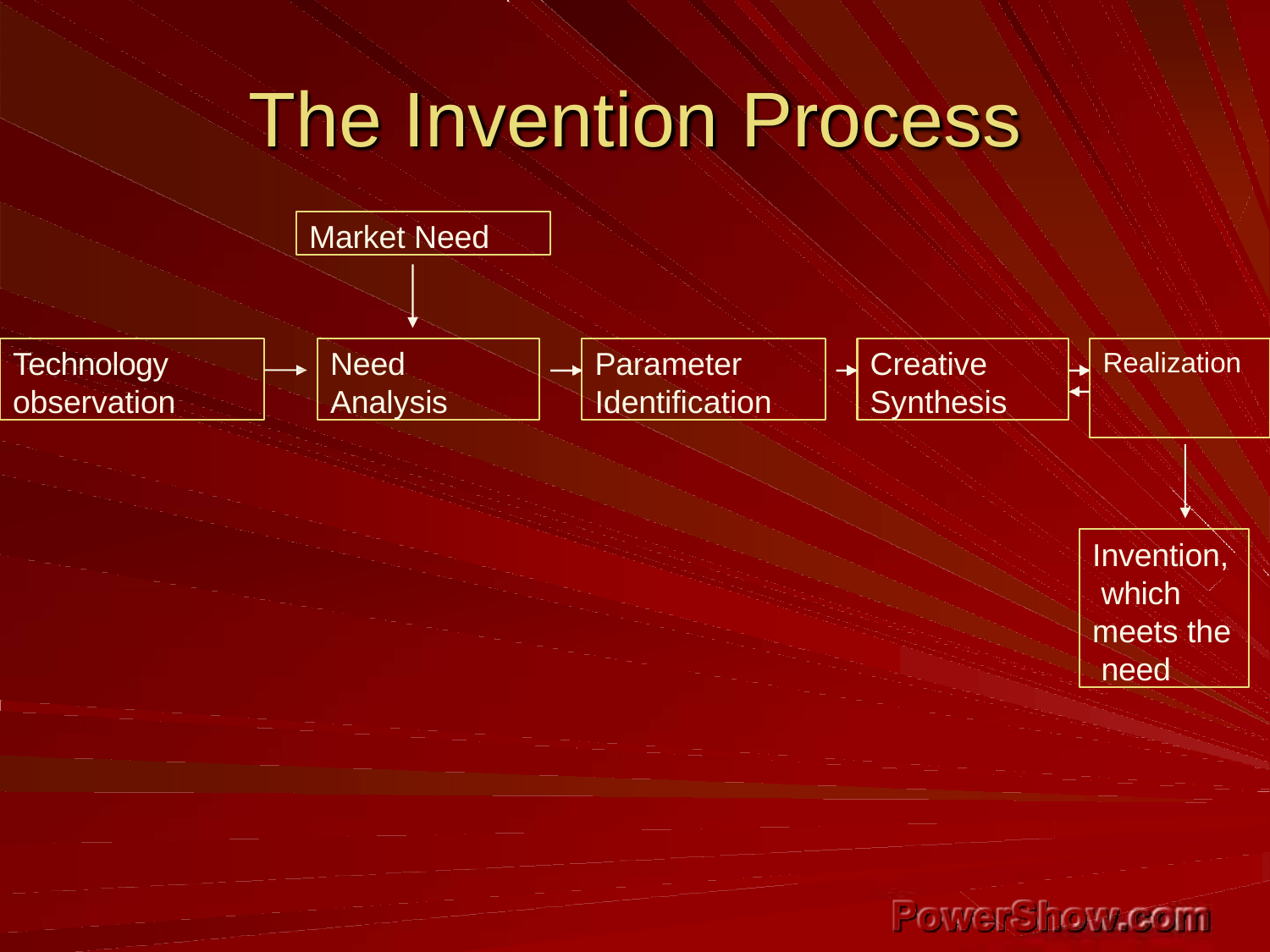

# The Invention Process
Market Need

Technology  observation
Need  Analysis
Parameter  Identification
Creative  Synthesis

Realization
Invention,  which  meets the  need